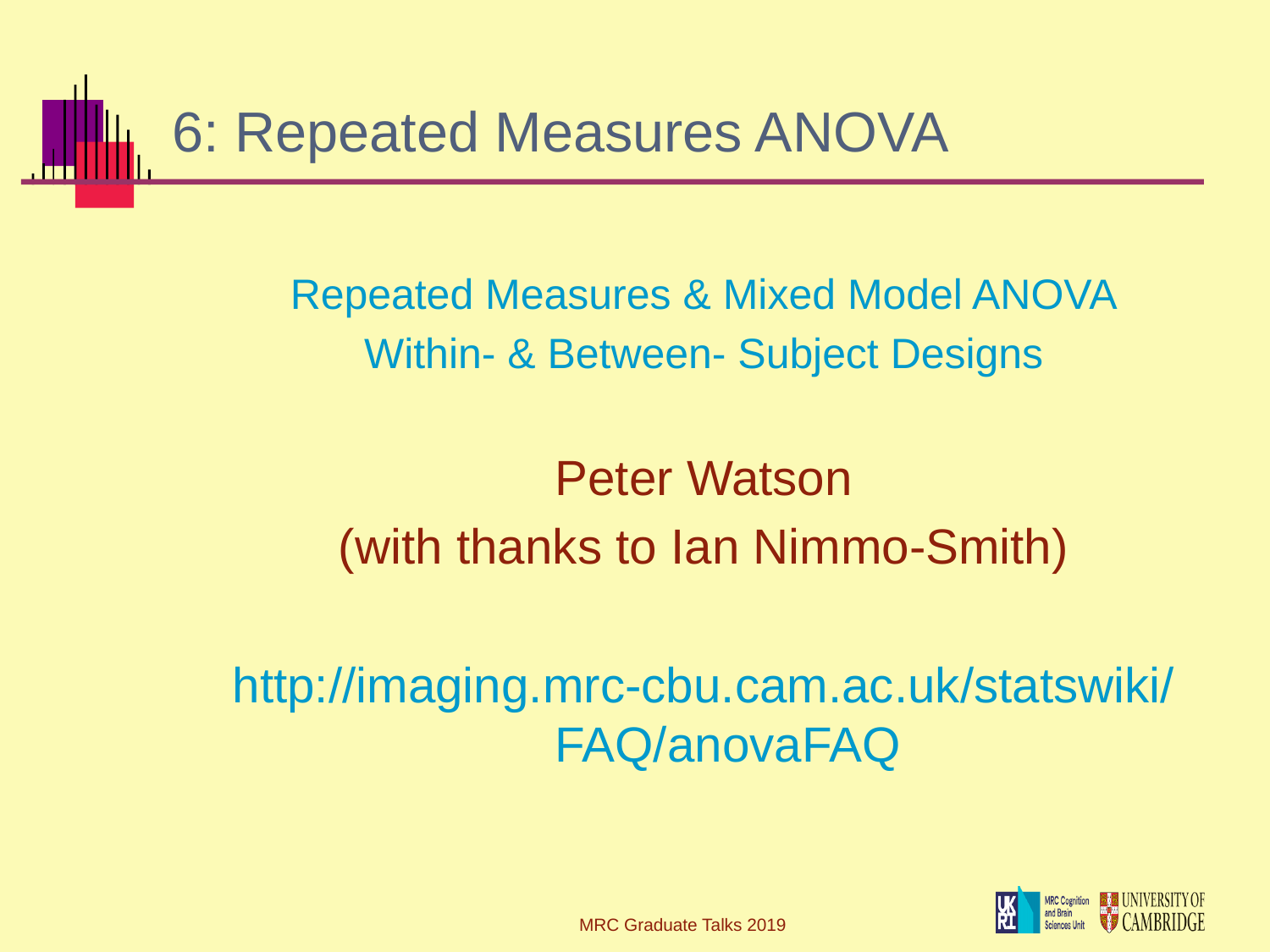

# 6: Repeated Measures ANOVA

Repeated Measures & Mixed Model ANOVA
Within- & Between- Subject Designs

Peter Watson
(with thanks to Ian Nimmo-Smith)

http://imaging.mrc-cbu.cam.ac.uk/statswiki/FAQ/anovaFAQ

MRC Graduate Talks 2019